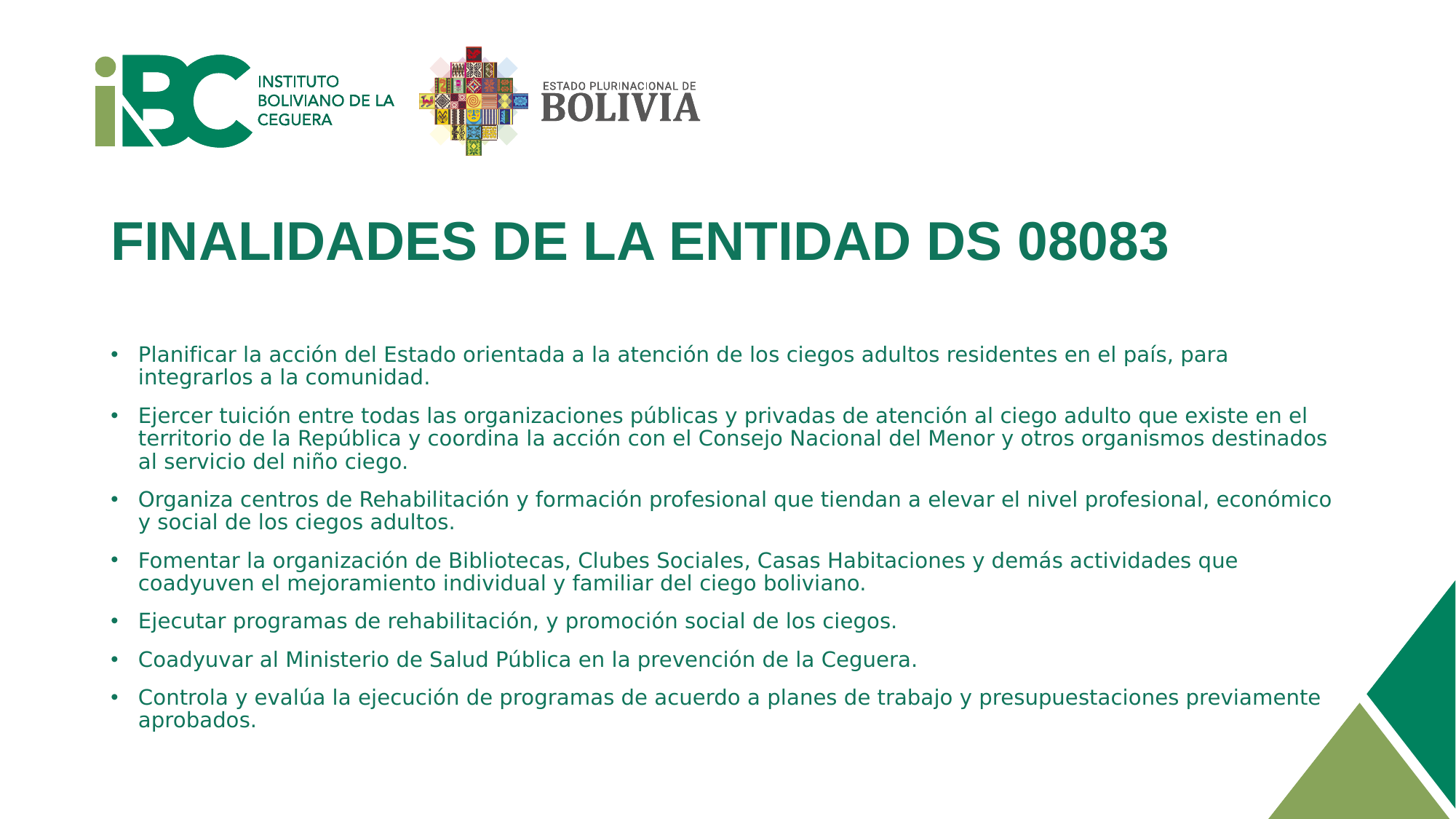

# FINALIDADES DE LA ENTIDAD DS 08083
Planificar la acción del Estado orientada a la atención de los ciegos adultos residentes en el país, para integrarlos a la comunidad.
Ejercer tuición entre todas las organizaciones públicas y privadas de atención al ciego adulto que existe en el territorio de la República y coordina la acción con el Consejo Nacional del Menor y otros organismos destinados al servicio del niño ciego.
Organiza centros de Rehabilitación y formación profesional que tiendan a elevar el nivel profesional, económico y social de los ciegos adultos.
Fomentar la organización de Bibliotecas, Clubes Sociales, Casas Habitaciones y demás actividades que coadyuven el mejoramiento individual y familiar del ciego boliviano.
Ejecutar programas de rehabilitación, y promoción social de los ciegos.
Coadyuvar al Ministerio de Salud Pública en la prevención de la Ceguera.
Controla y evalúa la ejecución de programas de acuerdo a planes de trabajo y presupuestaciones previamente aprobados.